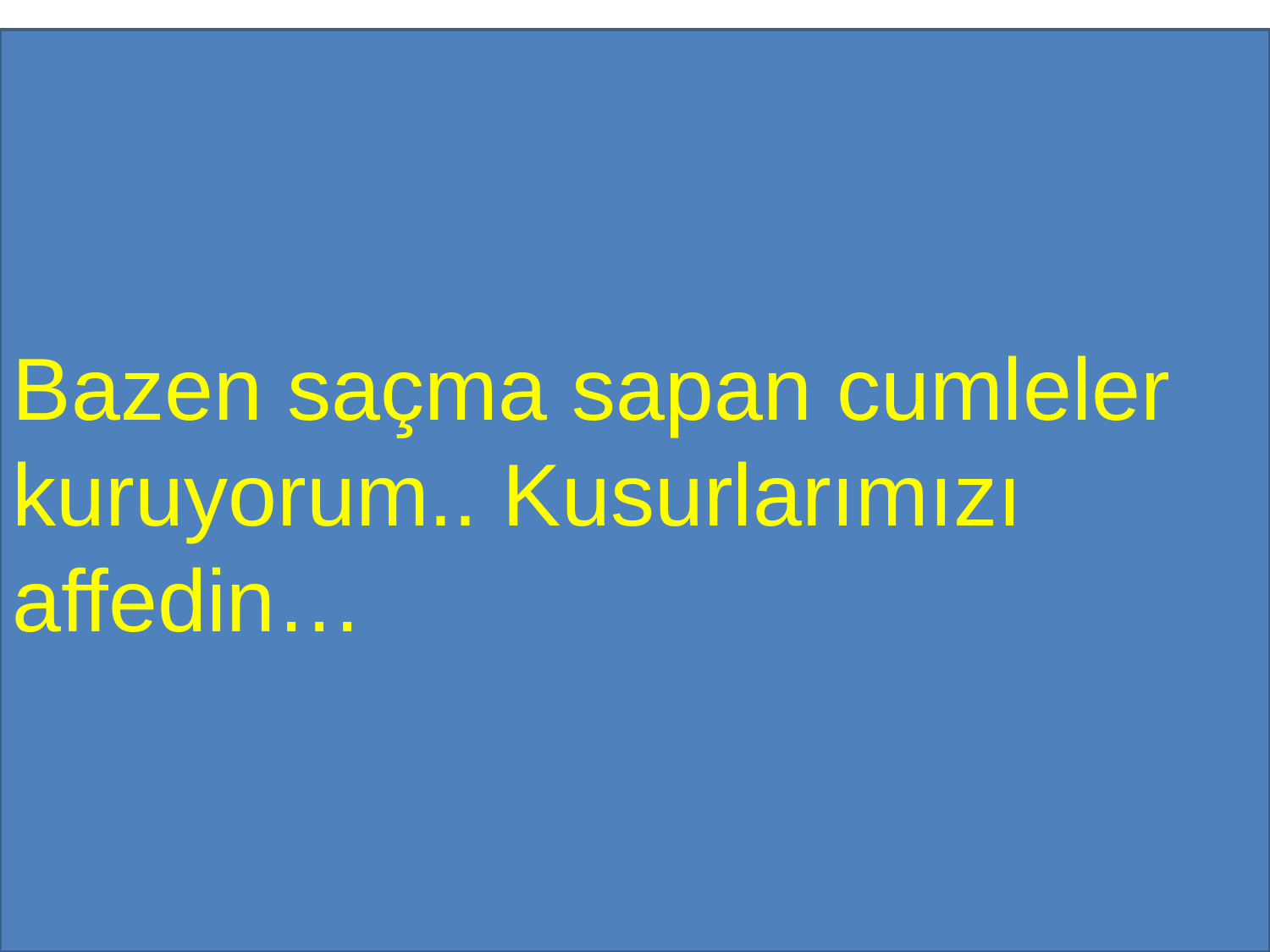

Bazen saçma sapan cumleler kuruyorum.. Kusurlarımızı affedin…